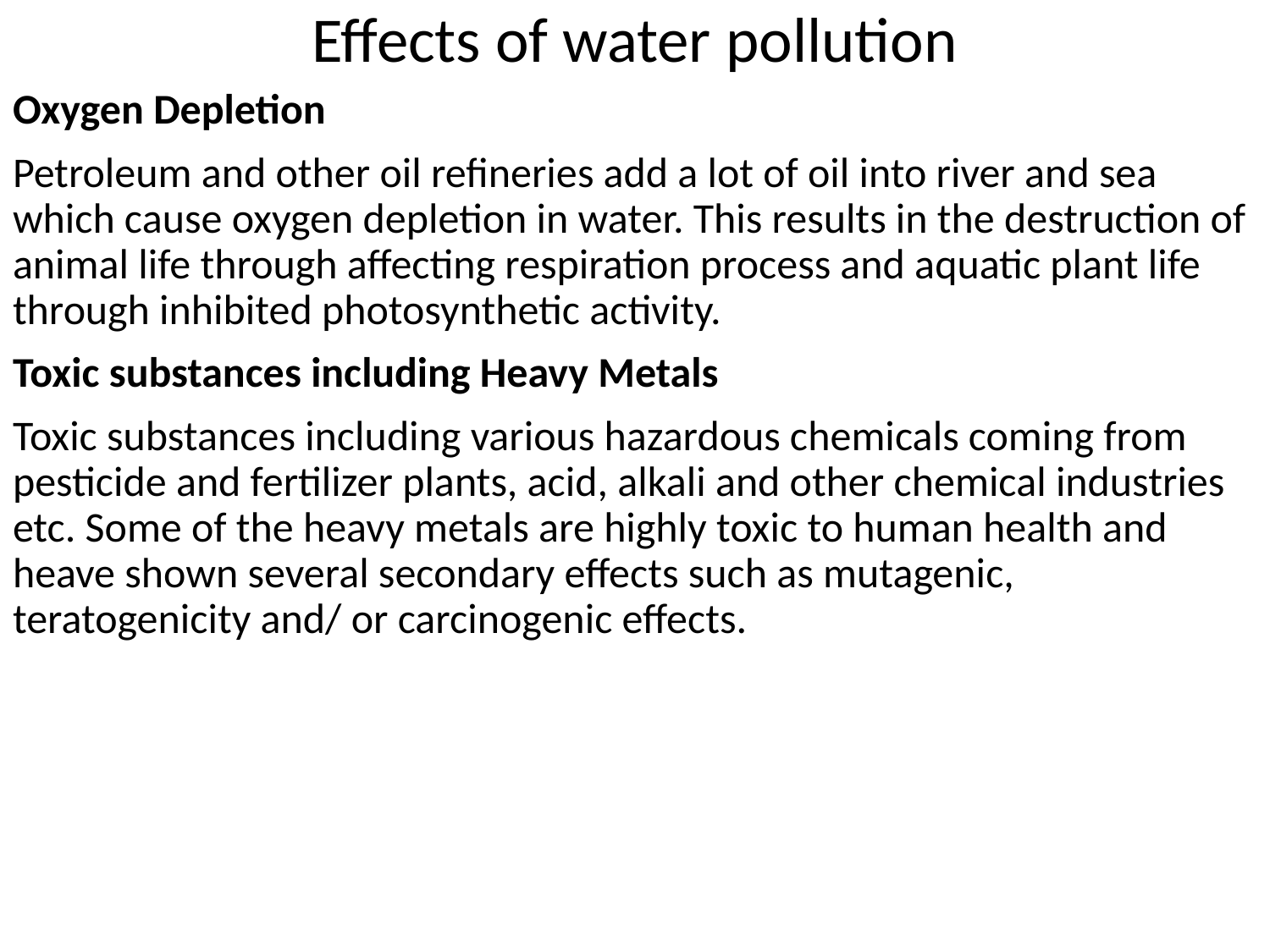

# Effects of water pollution
Oxygen Depletion
Petroleum and other oil refineries add a lot of oil into river and sea which cause oxygen depletion in water. This results in the destruction of animal life through affecting respiration process and aquatic plant life through inhibited photosynthetic activity.
Toxic substances including Heavy Metals
Toxic substances including various hazardous chemicals coming from pesticide and fertilizer plants, acid, alkali and other chemical industries etc. Some of the heavy metals are highly toxic to human health and heave shown several secondary effects such as mutagenic, teratogenicity and/ or carcinogenic effects.